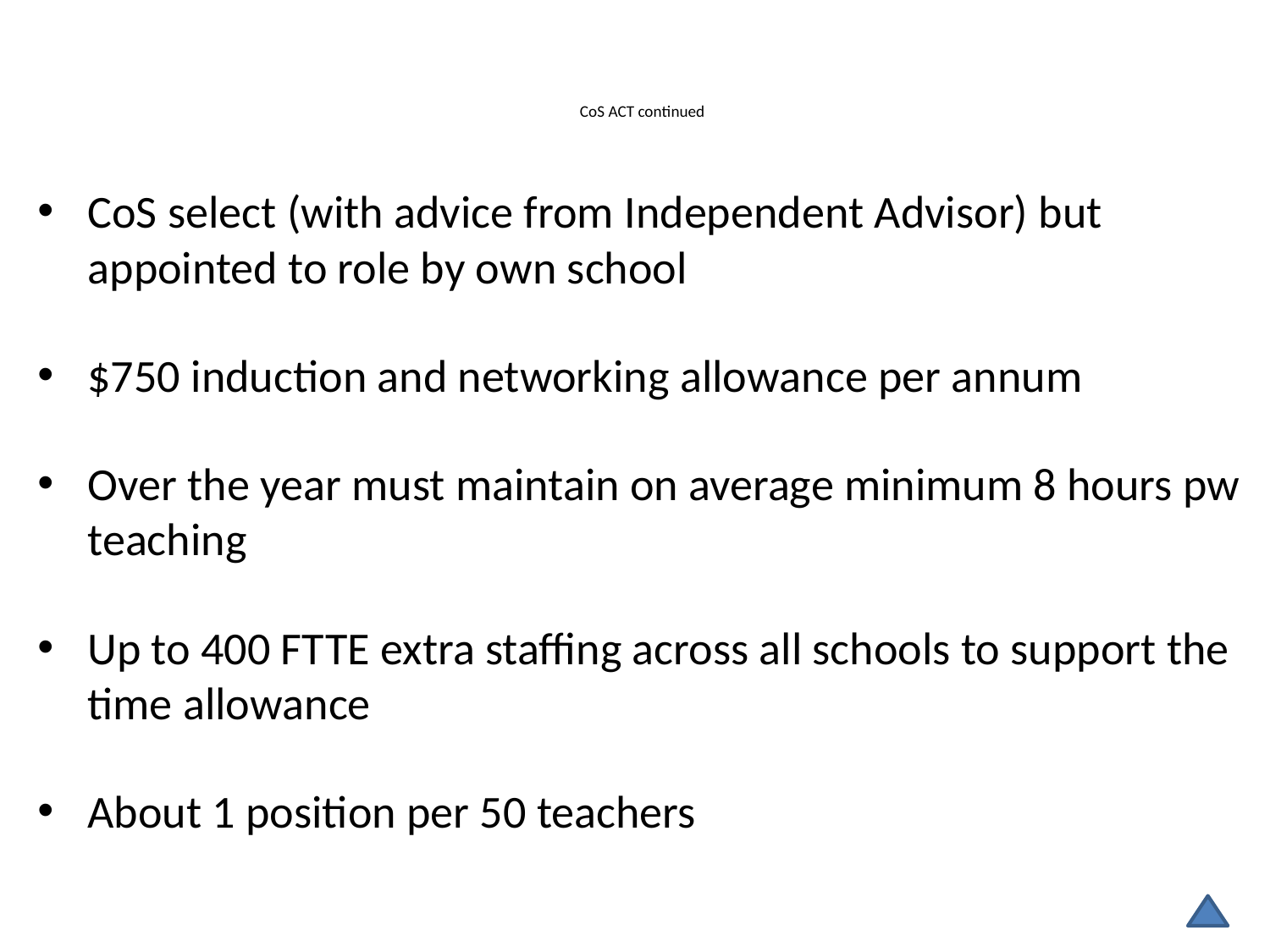

# CoS ACT continued
CoS select (with advice from Independent Advisor) but appointed to role by own school

$750 induction and networking allowance per annum

Over the year must maintain on average minimum 8 hours pw teaching

Up to 400 FTTE extra staffing across all schools to support the time allowance

About 1 position per 50 teachers